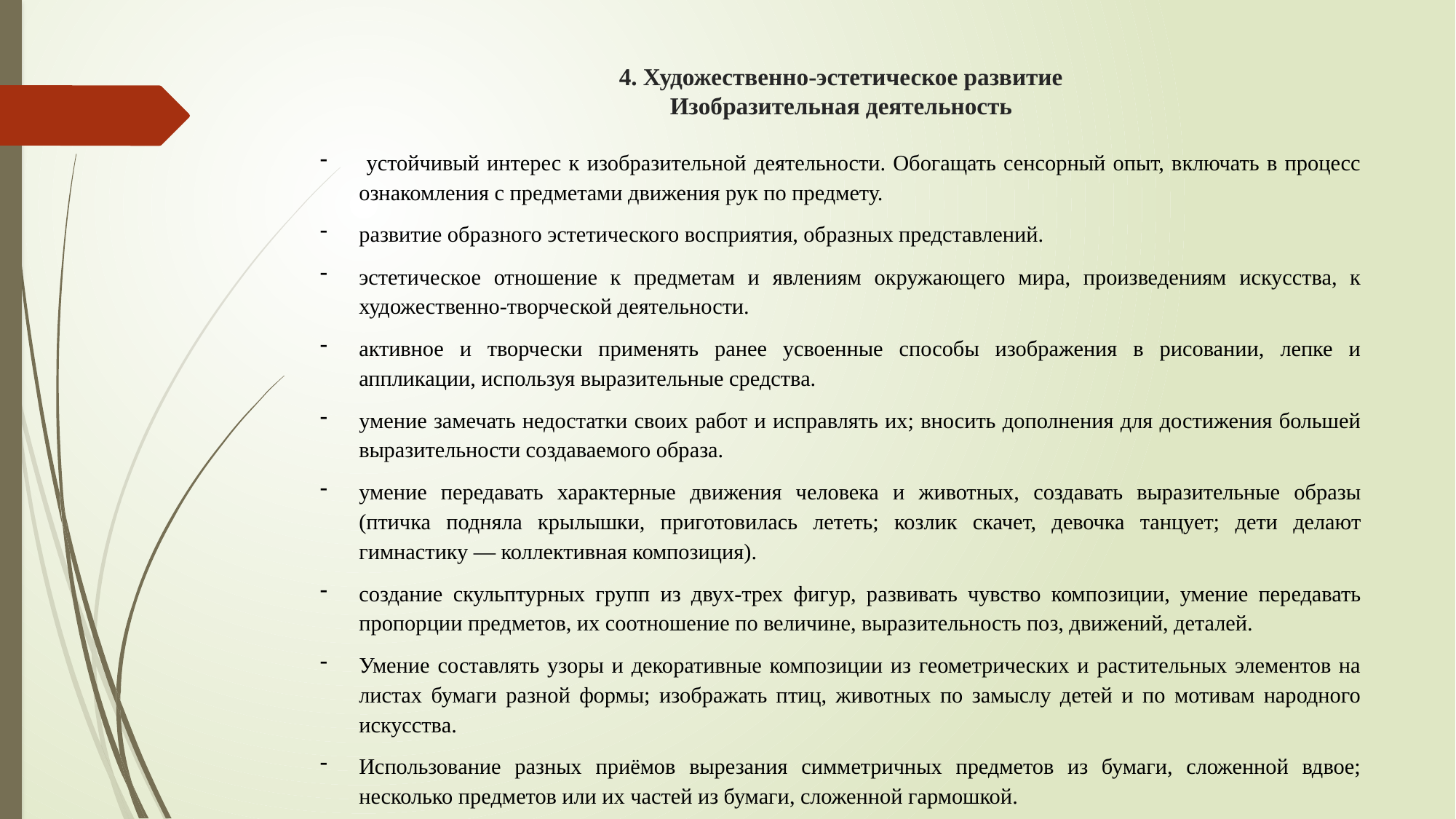

# 4. Художественно-эстетическое развитие Изобразительная деятельность
 устойчивый интерес к изобразительной деятельности. Обогащать сенсорный опыт, включать в процесс ознакомления с предметами движения рук по предмету.
развитие образного эстетического восприятия, образных представлений.
эстетическое отношение к предметам и явлениям окружающего мира, произведениям искусства, к художественно-творческой деятельности.
активное и творчески применять ранее усвоенные способы изображения в рисовании, лепке и аппликации, используя выразительные средства.
умение замечать недостатки своих работ и исправлять их; вносить дополнения для достижения большей выразительности создаваемого образа.
умение передавать характерные движения человека и животных, создавать выразительные образы (птичка подняла крылышки, приготовилась лететь; козлик скачет, девочка танцует; дети делают гимнастику — коллективная композиция).
создание скульптурных групп из двух-трех фигур, развивать чувство композиции, умение передавать пропорции предметов, их соотношение по величине, выразительность поз, движений, деталей.
Умение составлять узоры и декоративные композиции из геометрических и растительных элементов на листах бумаги разной формы; изображать птиц, животных по замыслу детей и по мотивам народного искусства.
Использование разных приёмов вырезания симметричных предметов из бумаги, сложенной вдвое; несколько предметов или их частей из бумаги, сложенной гармошкой.